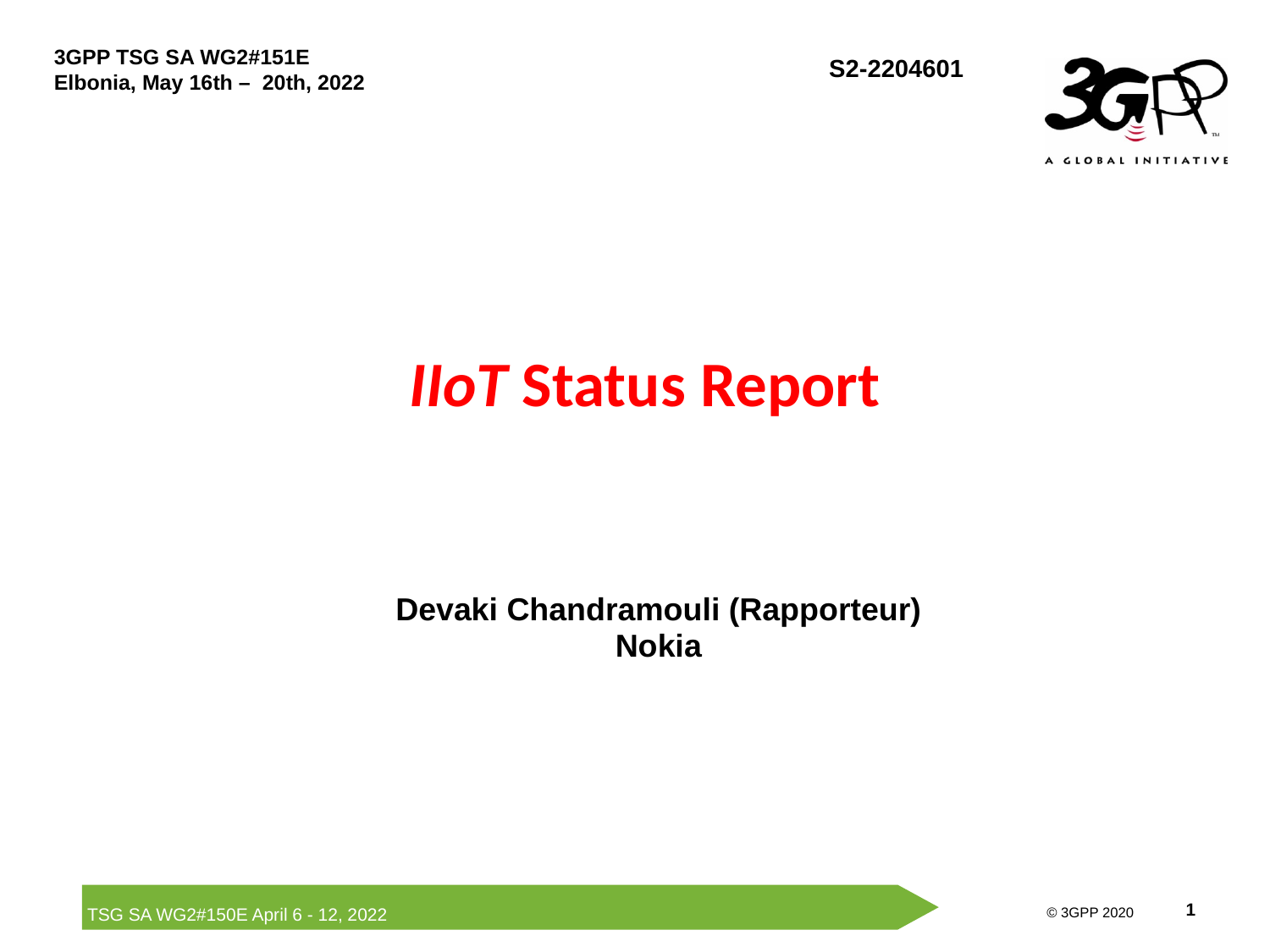

# IIoT Status Report
Devaki Chandramouli (Rapporteur)
Nokia